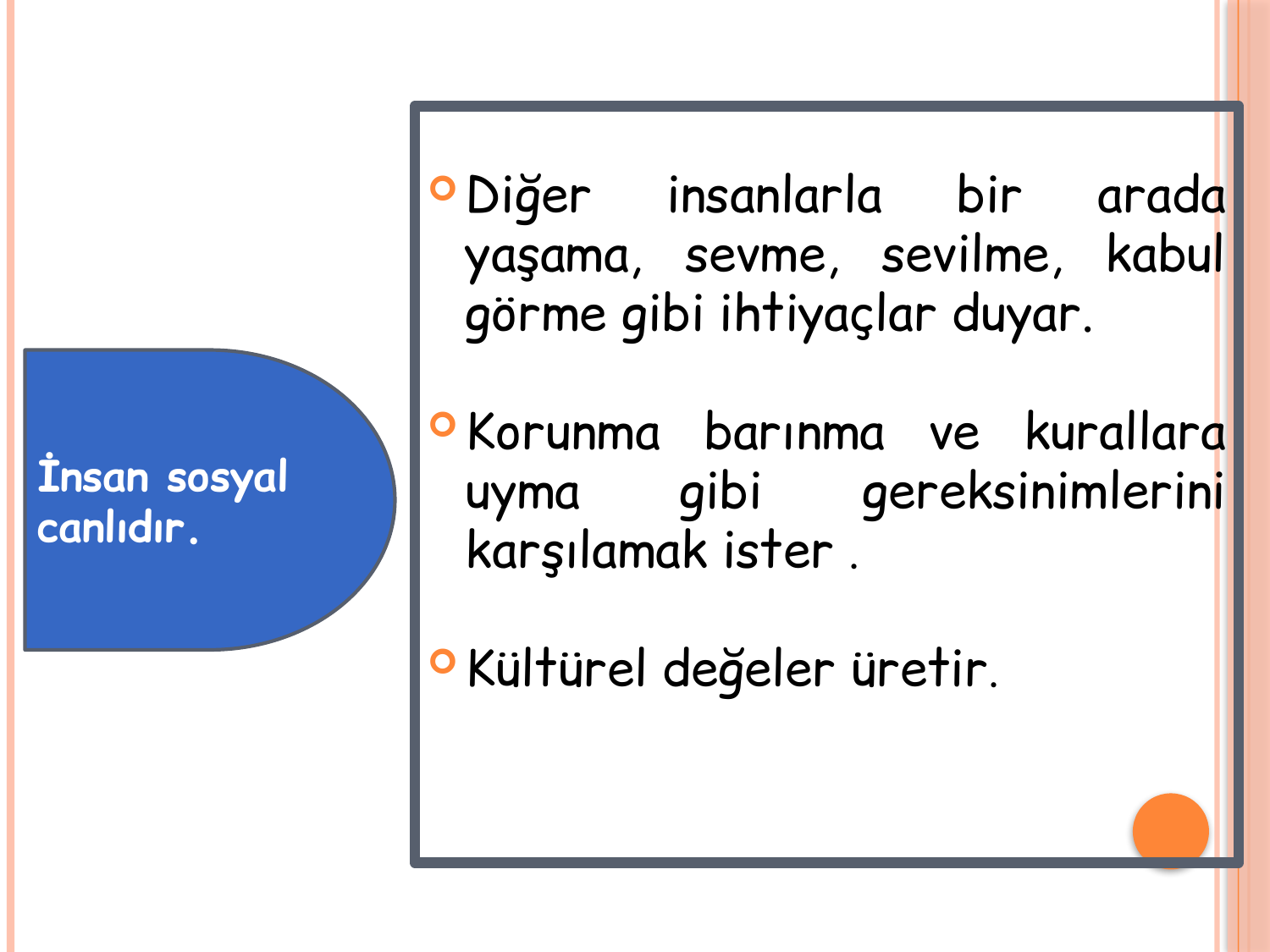

Diğer insanlarla bir arada yaşama, sevme, sevilme, kabul görme gibi ihtiyaçlar duyar.

Korunma barınma ve kurallara uyma gibi gereksinimlerini karşılamak ister .

Kültürel değeler üretir.
İnsan sosyal canlıdır.